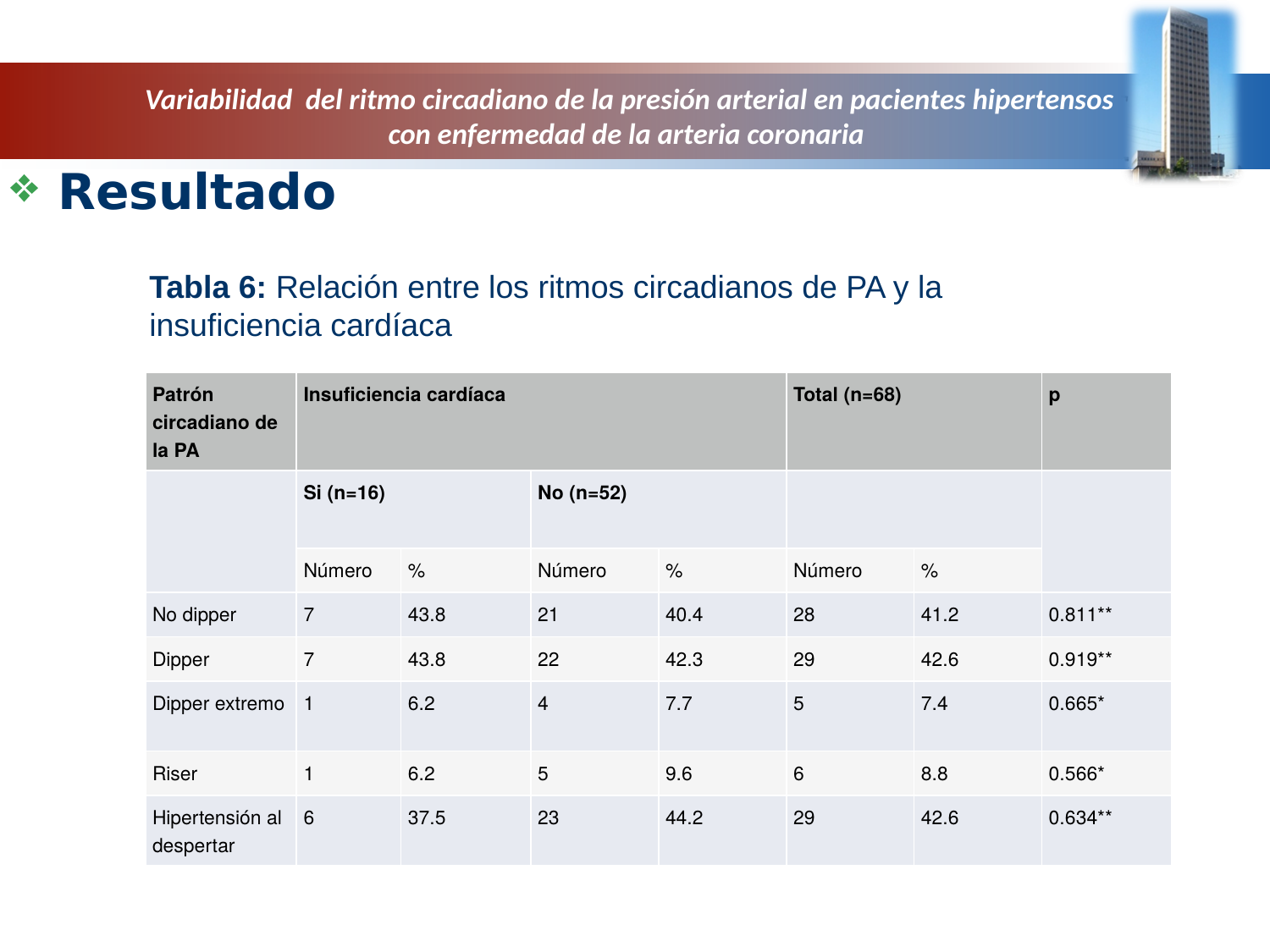

Variabilidad  del ritmo circadiano de la presión arterial en pacientes hipertensos con enfermedad de la arteria coronaria
Resultado
Tabla 6: Relación entre los ritmos circadianos de PA y la insuficiencia cardíaca

| Patrón circadiano de la PA | Insuficiencia cardíaca |  |  |  | Total (n=68) |  | p |
| --- | --- | --- | --- | --- | --- | --- | --- |
|  | Si (n=16) |  | No (n=52) |  |  |  |  |
|  | Número | % | Número | % | Número | % |  |
| No dipper | 7 | 43.8 | 21 | 40.4 | 28 | 41.2 | 0.811\*\* |
| Dipper | 7 | 43.8 | 22 | 42.3 | 29 | 42.6 | 0.919\*\* |
| Dipper extremo | 1 | 6.2 | 4 | 7.7 | 5 | 7.4 | 0.665\* |
| Riser | 1 | 6.2 | 5 | 9.6 | 6 | 8.8 | 0.566\* |
| Hipertensión al despertar | 6 | 37.5 | 23 | 44.2 | 29 | 42.6 | 0.634\*\* |